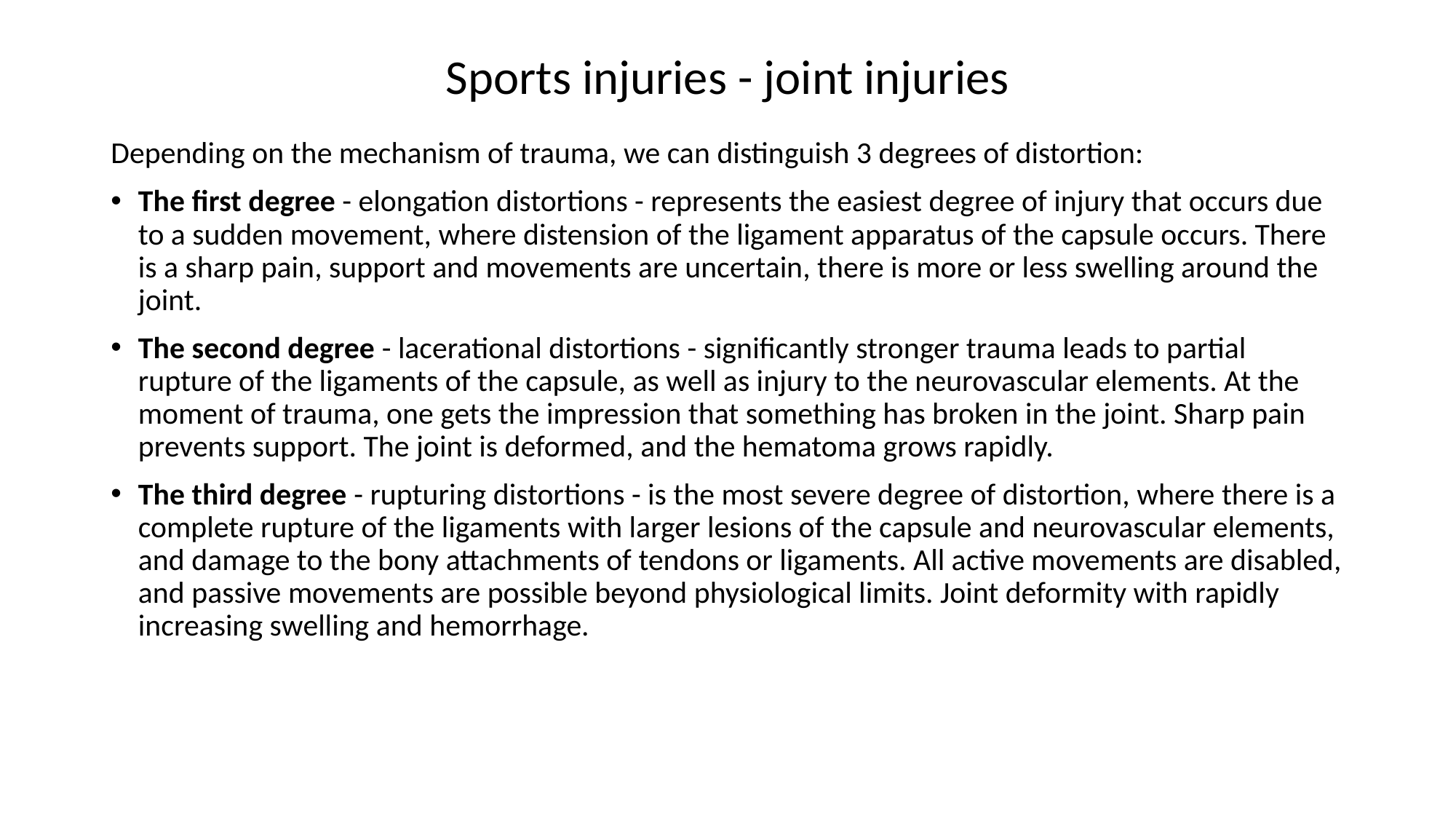

# Sports injuries - joint injuries
Depending on the mechanism of trauma, we can distinguish 3 degrees of distortion:
The first degree - elongation distortions - represents the easiest degree of injury that occurs due to a sudden movement, where distension of the ligament apparatus of the capsule occurs. There is a sharp pain, support and movements are uncertain, there is more or less swelling around the joint.
The second degree - lacerational distortions - significantly stronger trauma leads to partial rupture of the ligaments of the capsule, as well as injury to the neurovascular elements. At the moment of trauma, one gets the impression that something has broken in the joint. Sharp pain prevents support. The joint is deformed, and the hematoma grows rapidly.
The third degree - rupturing distortions - is the most severe degree of distortion, where there is a complete rupture of the ligaments with larger lesions of the capsule and neurovascular elements, and damage to the bony attachments of tendons or ligaments. All active movements are disabled, and passive movements are possible beyond physiological limits. Joint deformity with rapidly increasing swelling and hemorrhage.